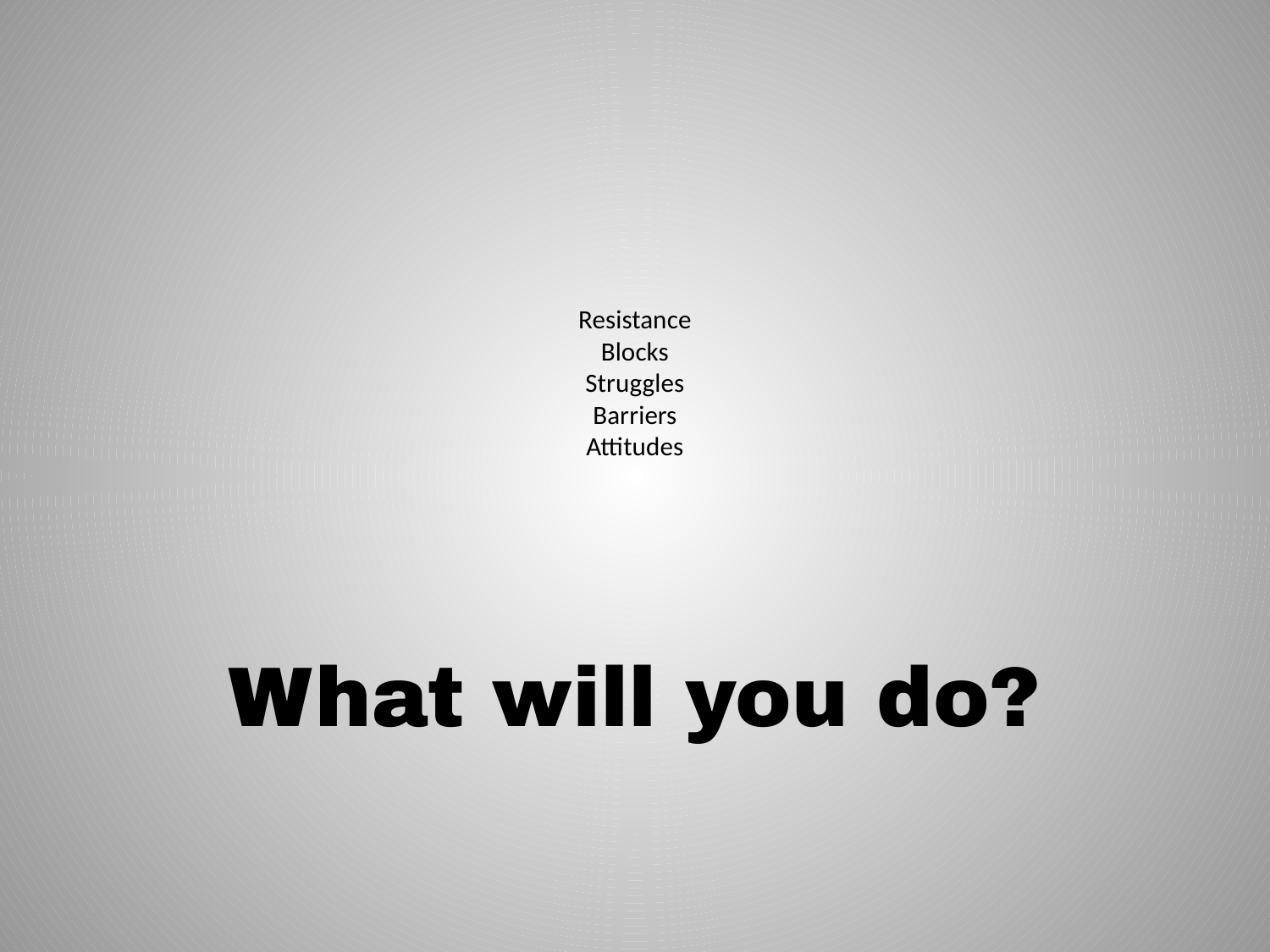

# Resistance Blocks Struggles Barriers Attitudes
What will you do?